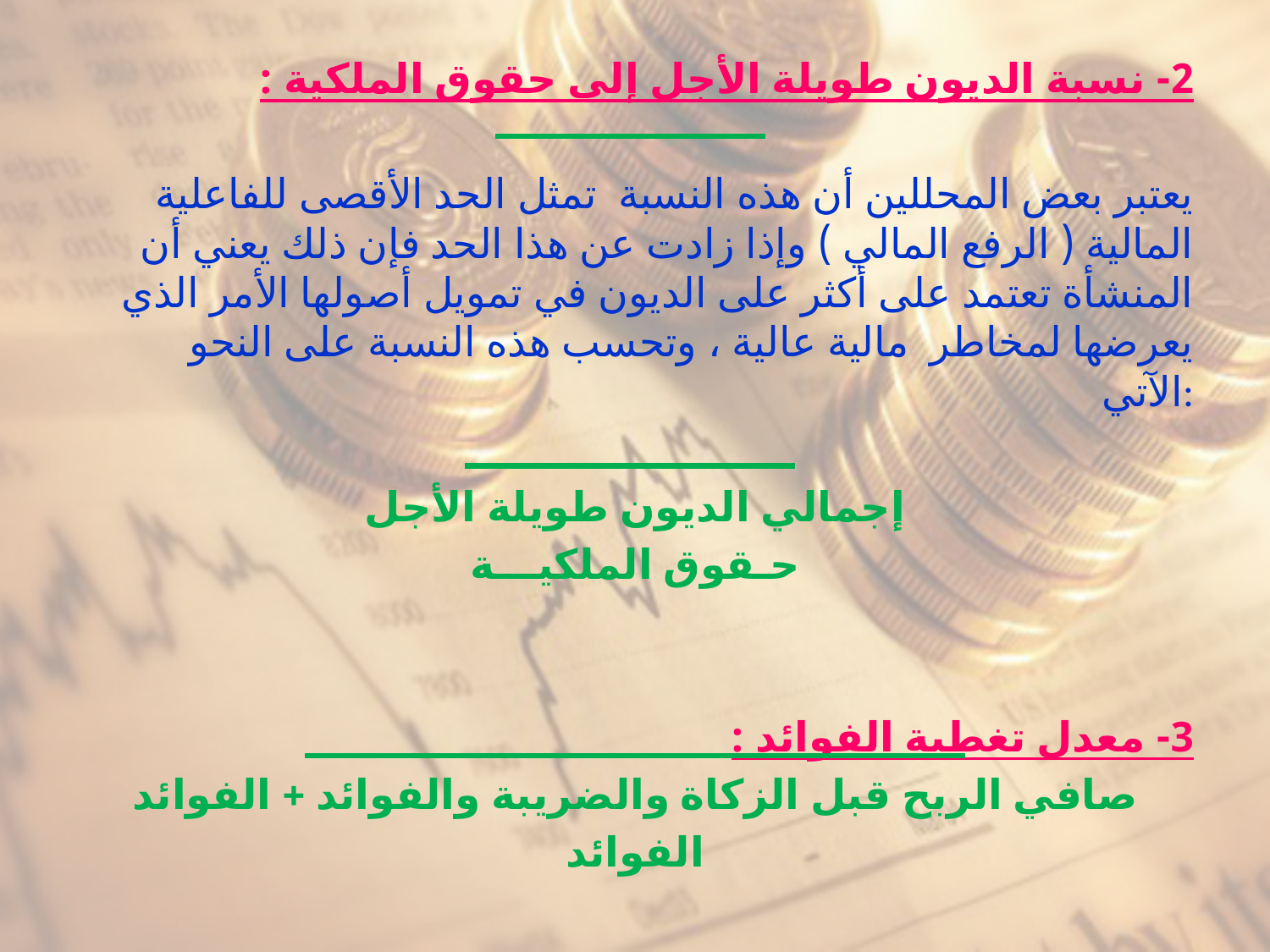

2- نسبة الديون طويلة الأجل إلى حقوق الملكية :

يعتبر بعض المحللين أن هذه النسبة  تمثل الحد الأقصى للفاعلية المالية ( الرفع المالي ) وإذا زادت عن هذا الحد فإن ذلك يعني أن المنشأة تعتمد على أكثر على الديون في تمويل أصولها الأمر الذي يعرضها لمخاطر  مالية عالية ، وتحسب هذه النسبة على النحو الآتي:

إجمالي الديون طويلة الأجل
حـقوق الملكيـــة

3- معدل تغطية الفوائد :
صافي الربح قبل الزكاة والضريبة والفوائد + الفوائد
الفوائد